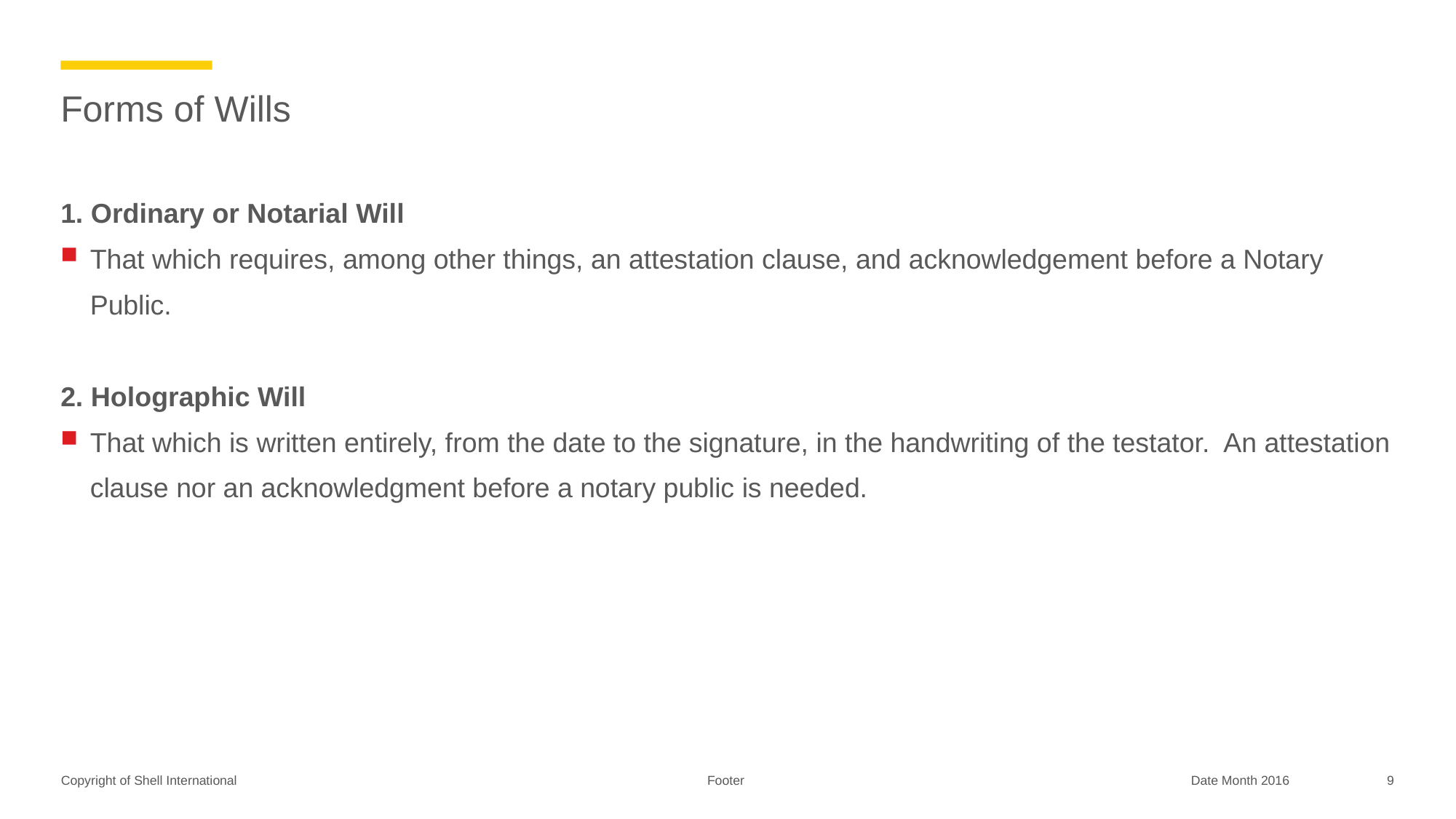

# Forms of Wills
1. Ordinary or Notarial Will
That which requires, among other things, an attestation clause, and acknowledgement before a Notary Public.

2. Holographic Will
That which is written entirely, from the date to the signature, in the handwriting of the testator.  An attestation clause nor an acknowledgment before a notary public is needed.

Footer
9
Date Month 2016